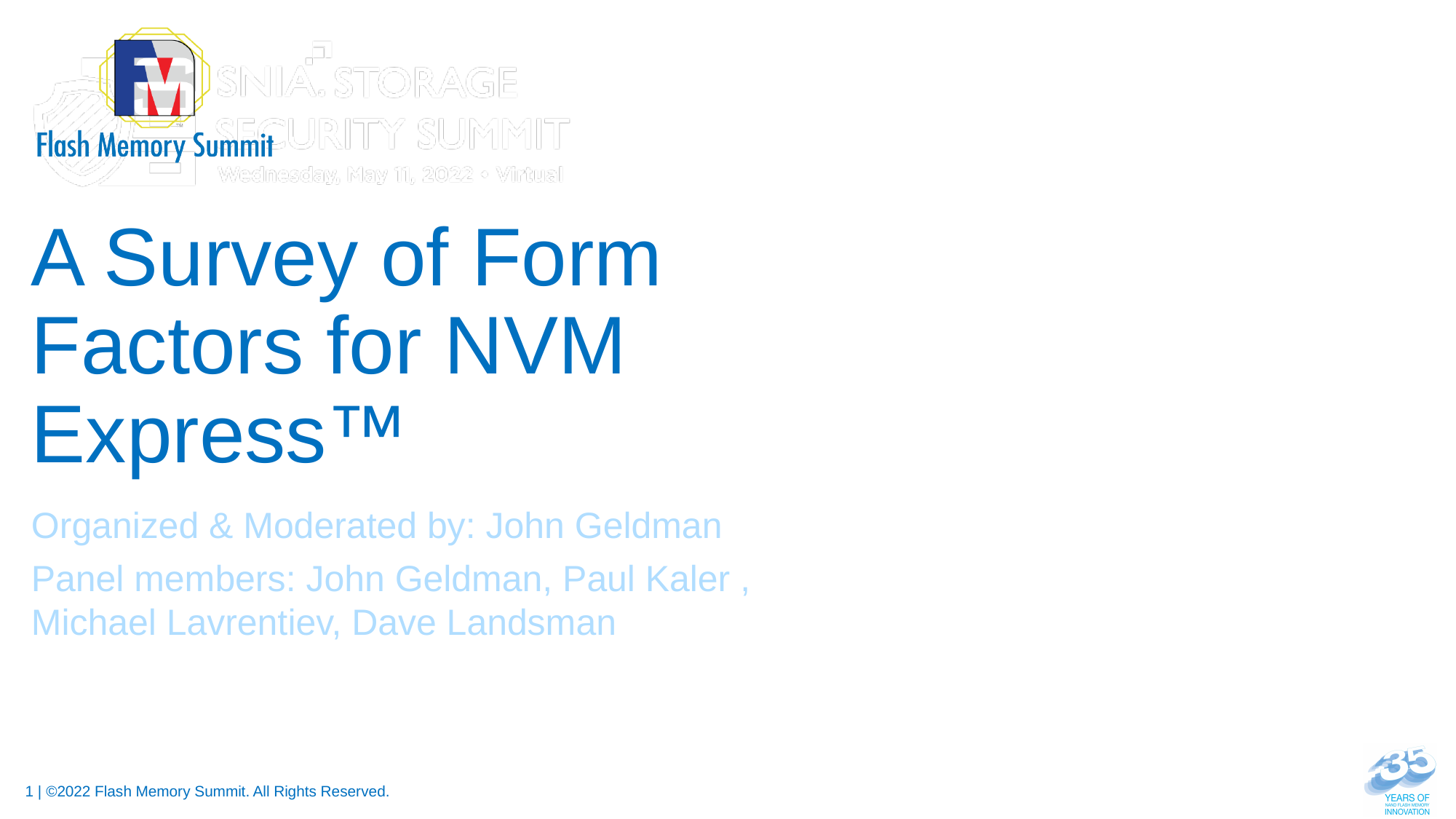

# A Survey of Form Factors for NVM Express™
Organized & Moderated by: John Geldman
Panel members: John Geldman, Paul Kaler , Michael Lavrentiev, Dave Landsman